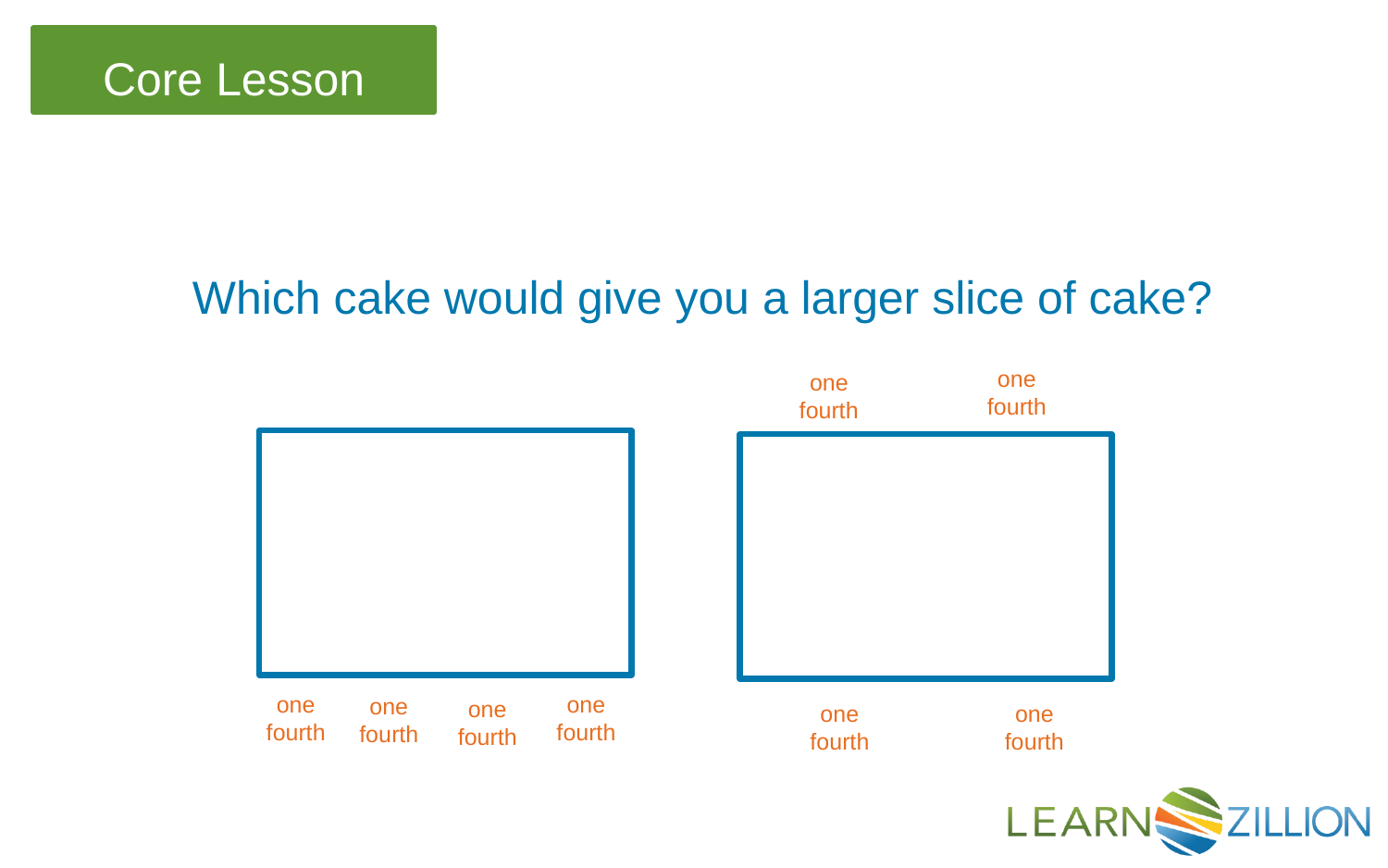

Which cake would give you a larger slice of cake?
one fourth
one fourth

one fourth
one fourth
one fourth
one fourth
one fourth
one fourth